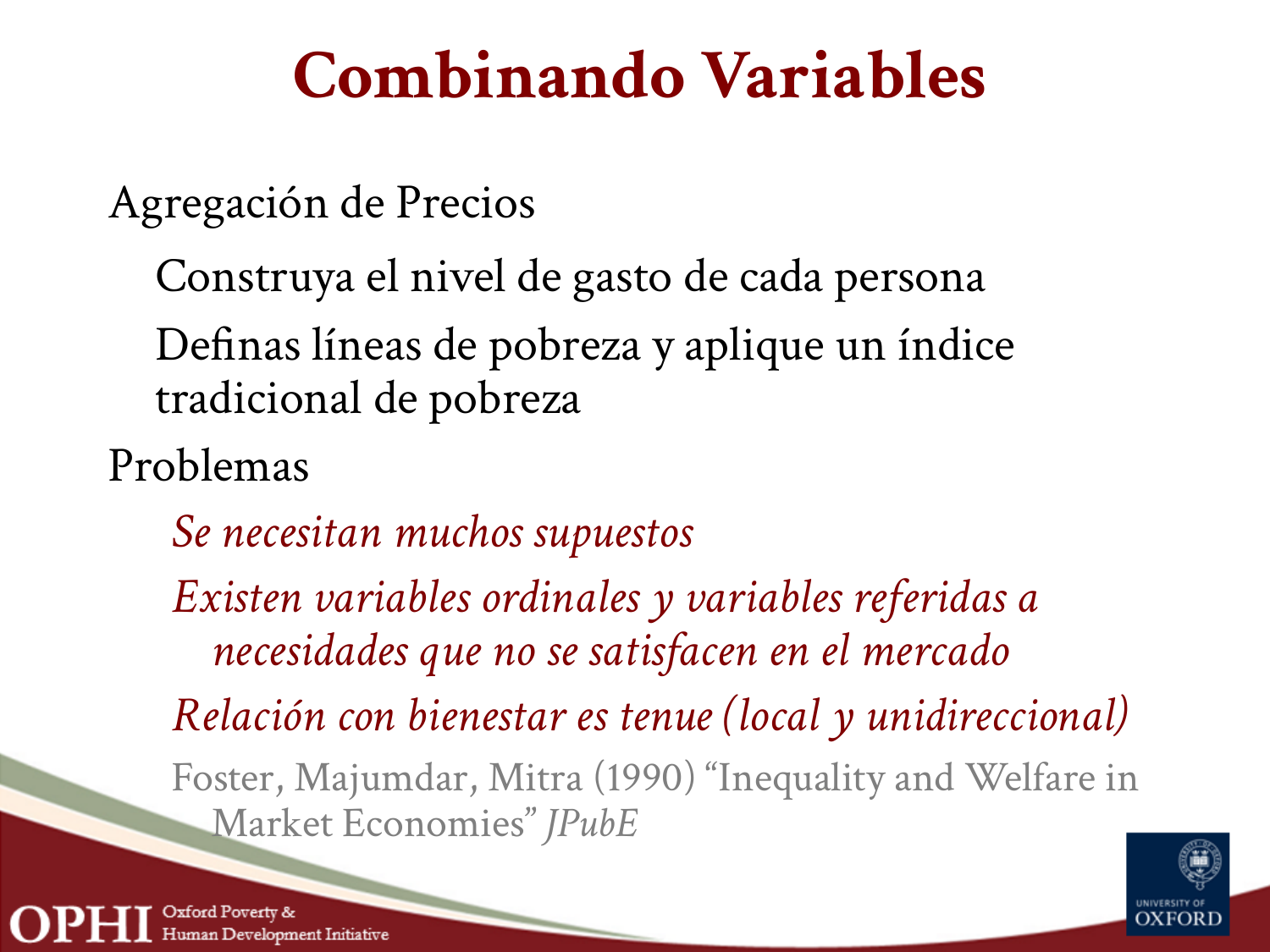

# Combinando Variables
Agregación de Precios
	Construya el nivel de gasto de cada persona
	Definas líneas de pobreza y aplique un índice tradicional de pobreza
Problemas
Se necesitan muchos supuestos
Existen variables ordinales y variables referidas a necesidades que no se satisfacen en el mercado
Relación con bienestar es tenue (local y unidireccional)
Foster, Majumdar, Mitra (1990) “Inequality and Welfare in  Market Economies” JPubE